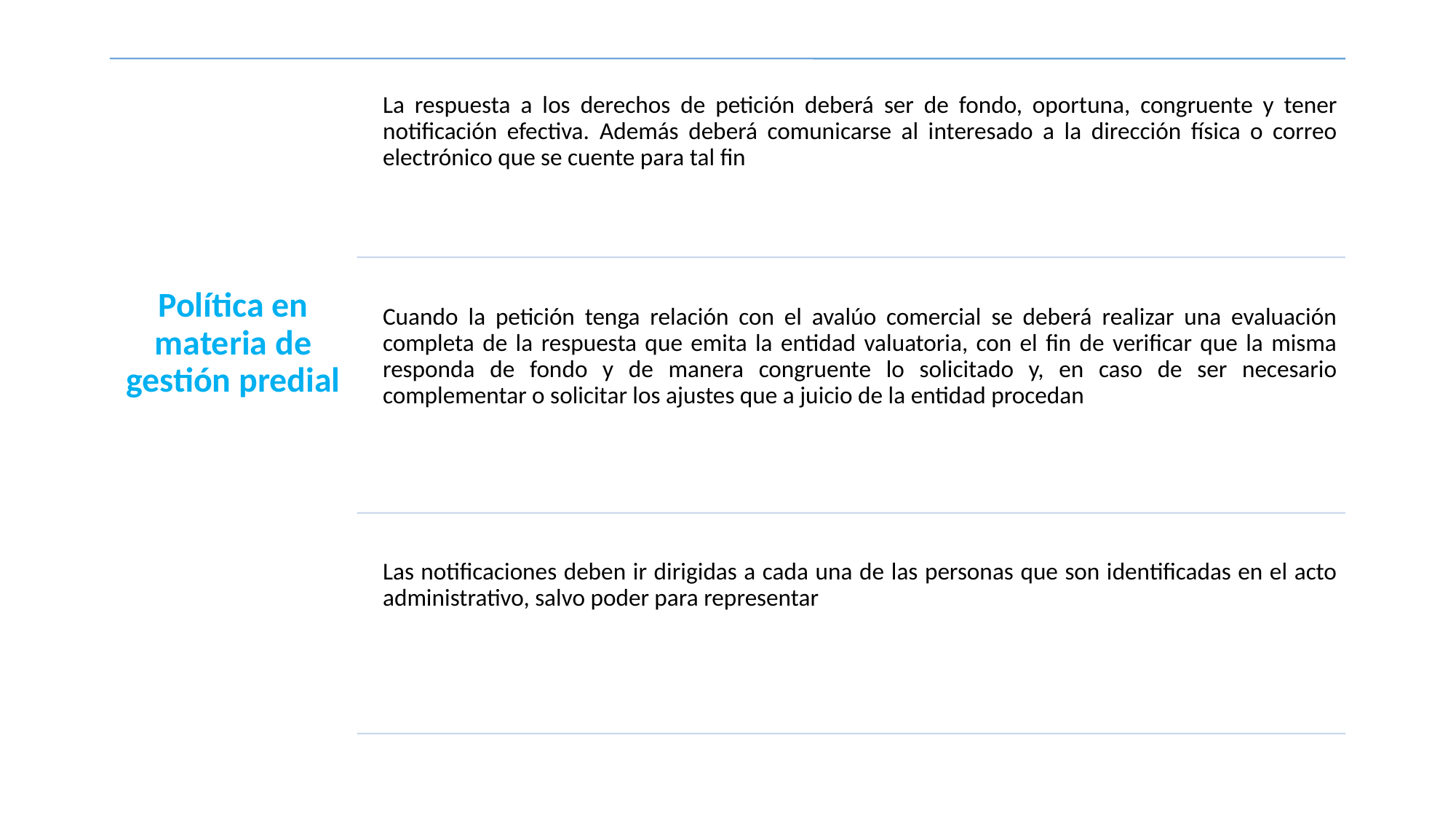

Política en materia de gestión predial
La respuesta a los derechos de petición deberá ser de fondo, oportuna, congruente y tener notificación efectiva. Además deberá comunicarse al interesado a la dirección física o correo electrónico que se cuente para tal fin
Cuando la petición tenga relación con el avalúo comercial se deberá realizar una evaluación completa de la respuesta que emita la entidad valuatoria, con el fin de verificar que la misma responda de fondo y de manera congruente lo solicitado y, en caso de ser necesario complementar o solicitar los ajustes que a juicio de la entidad procedan
Las notificaciones deben ir dirigidas a cada una de las personas que son identificadas en el acto administrativo, salvo poder para representar